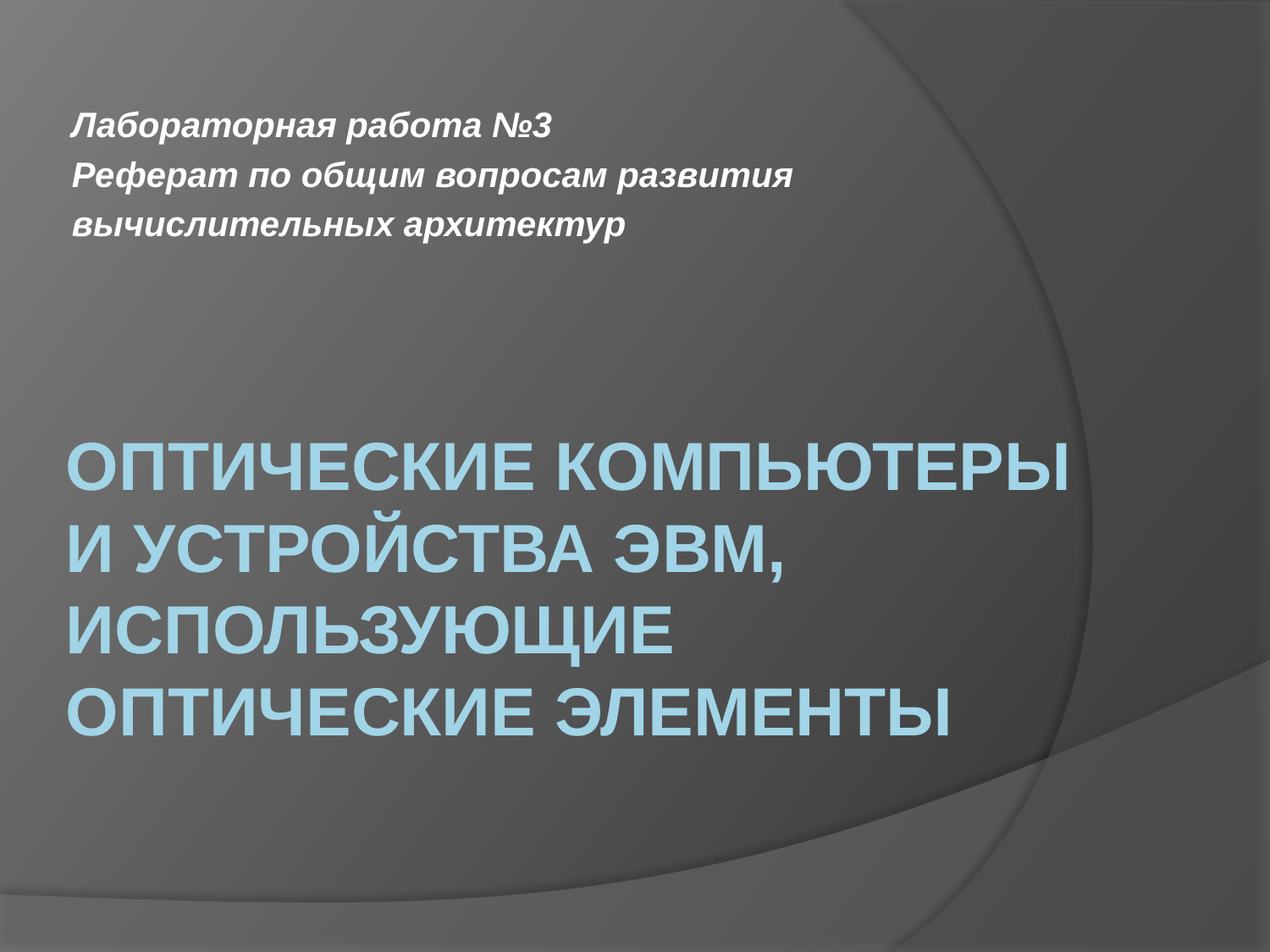

Лабораторная работа №3
Реферат по общим вопросам развития
вычислительных архитектур

# Оптические компьютеры и устройства ЭВМ, использующие оптические элементы